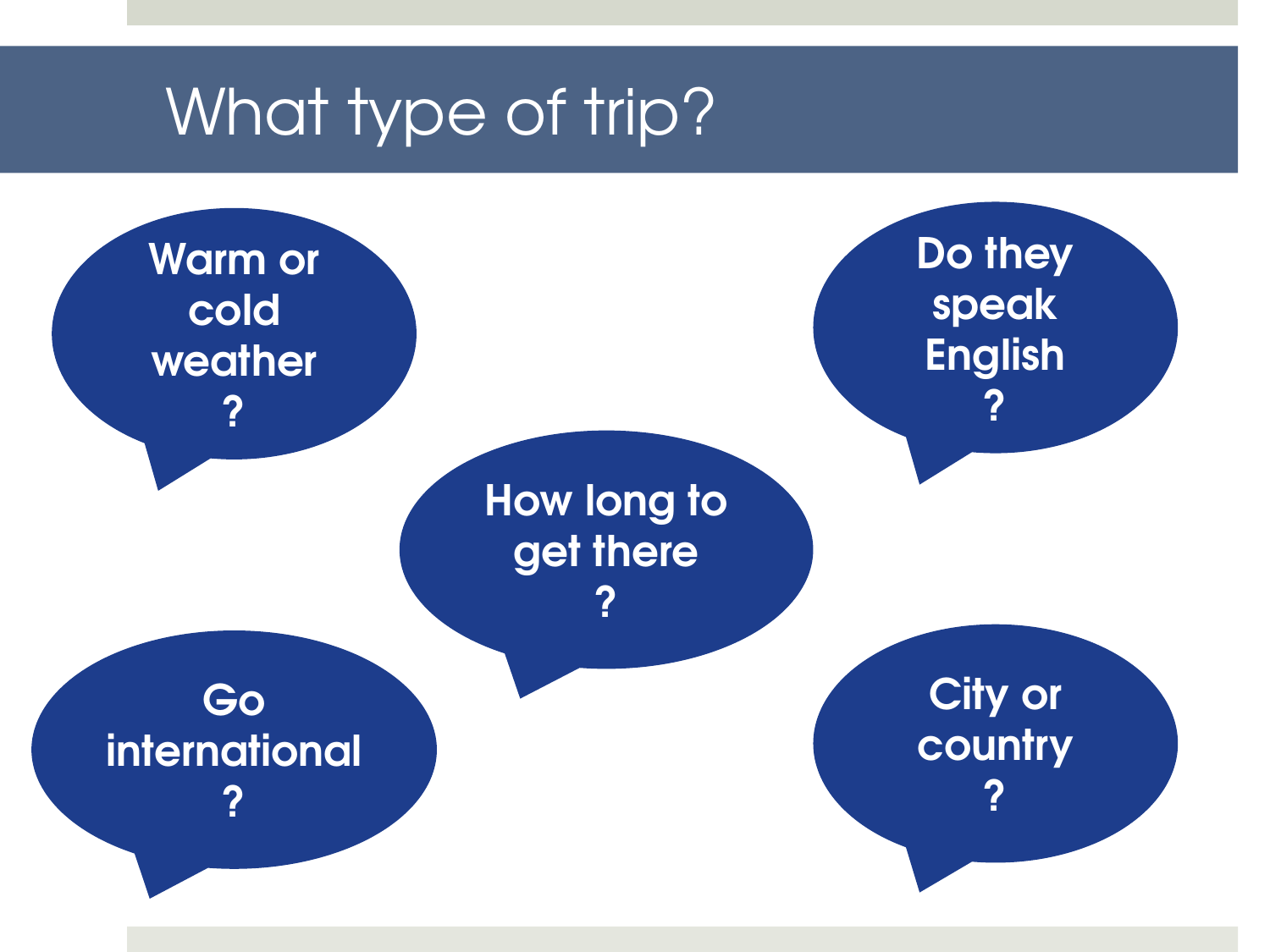

# What type of trip?
Do they speak English
?
Warm or cold weather
?
How long to get there
?
City or country
?
Go international?